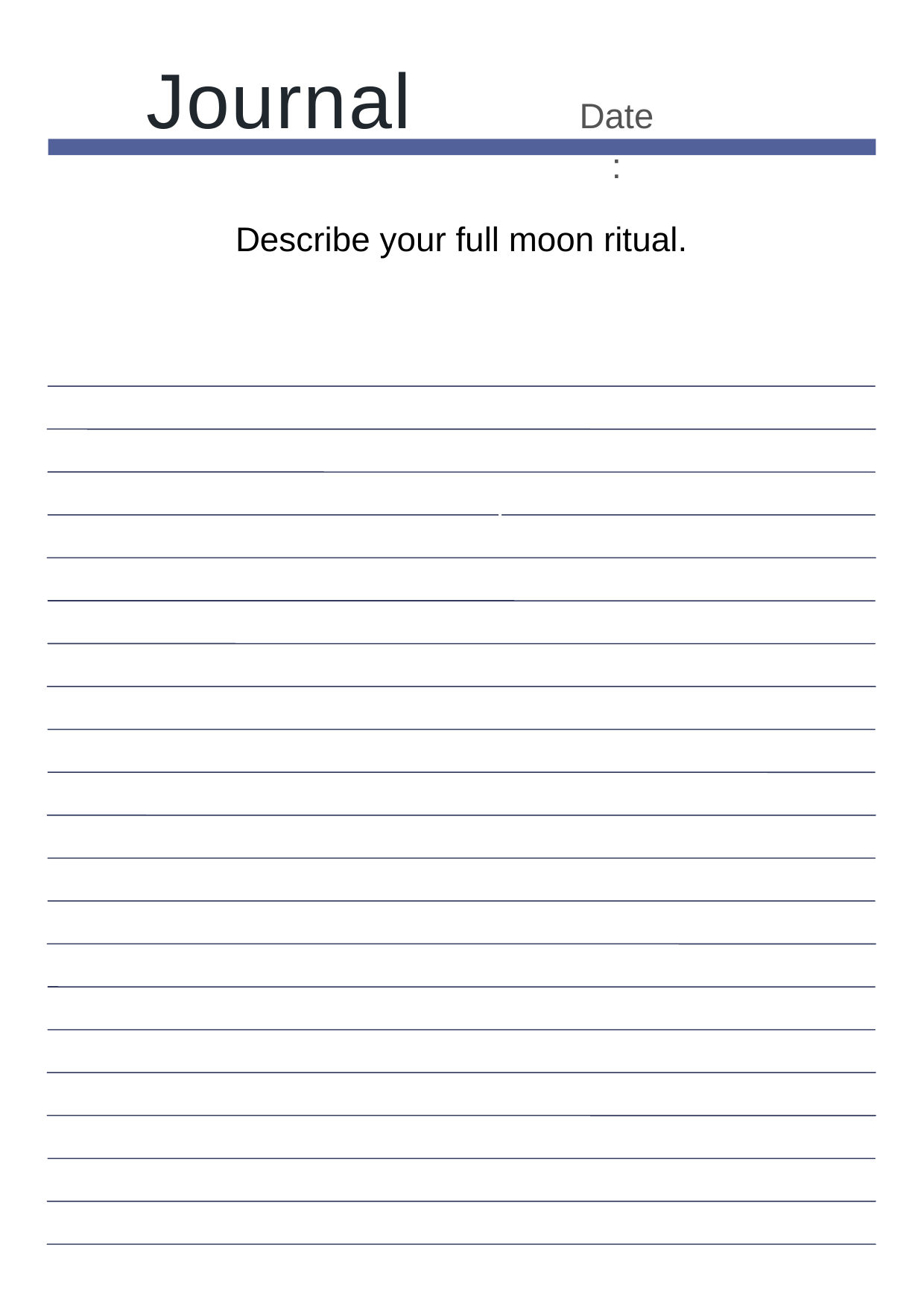

Journal
Date:

Describe your full moon ritual.

Journal Prompt Here